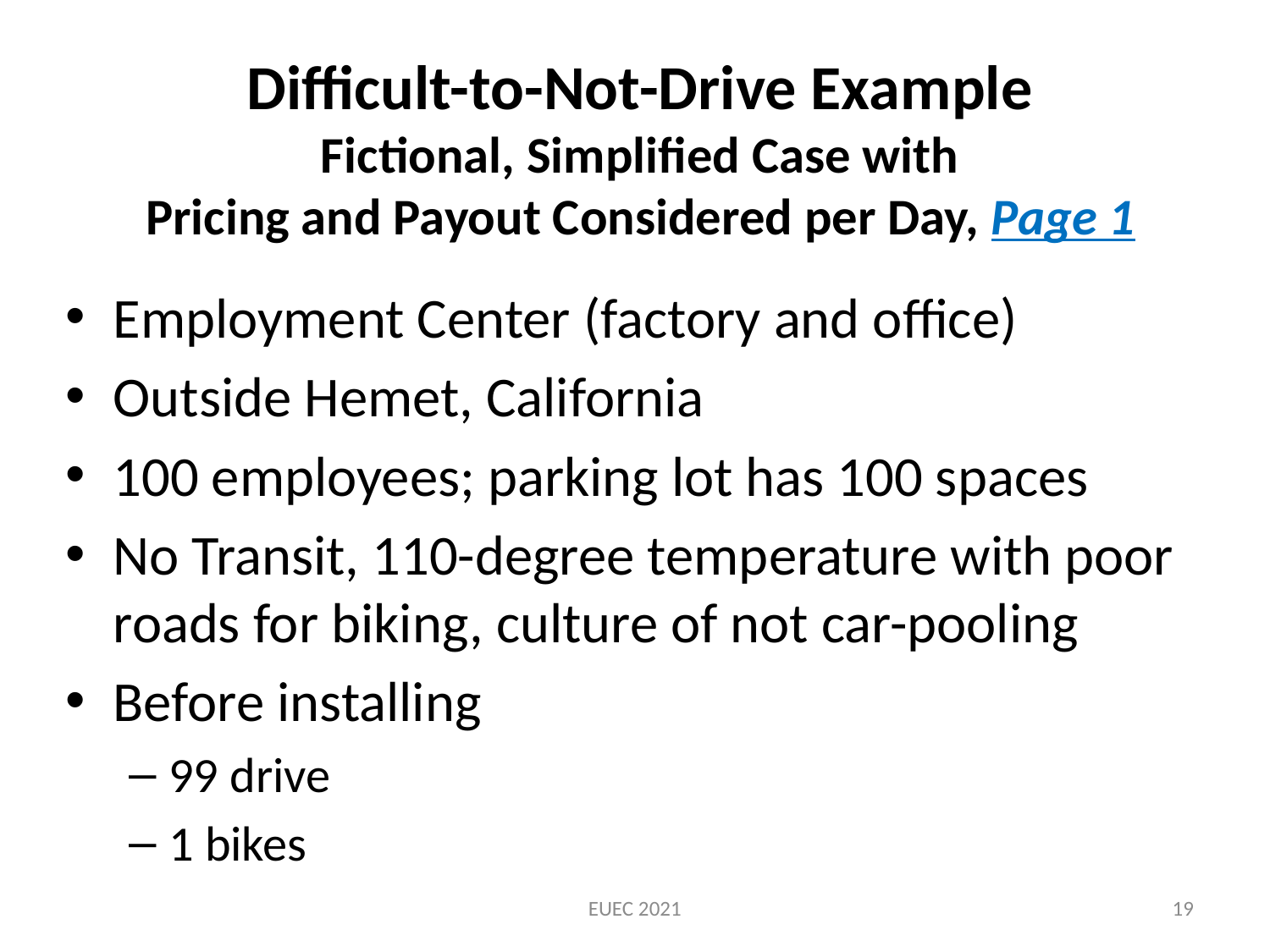

# Difficult-to-Not-Drive Example Fictional, Simplified Case with Pricing and Payout Considered per Day, Page 1
Employment Center (factory and office)
Outside Hemet, California
100 employees; parking lot has 100 spaces
No Transit, 110-degree temperature with poor roads for biking, culture of not car-pooling
Before installing
99 drive
1 bikes

EUEC 2021
19